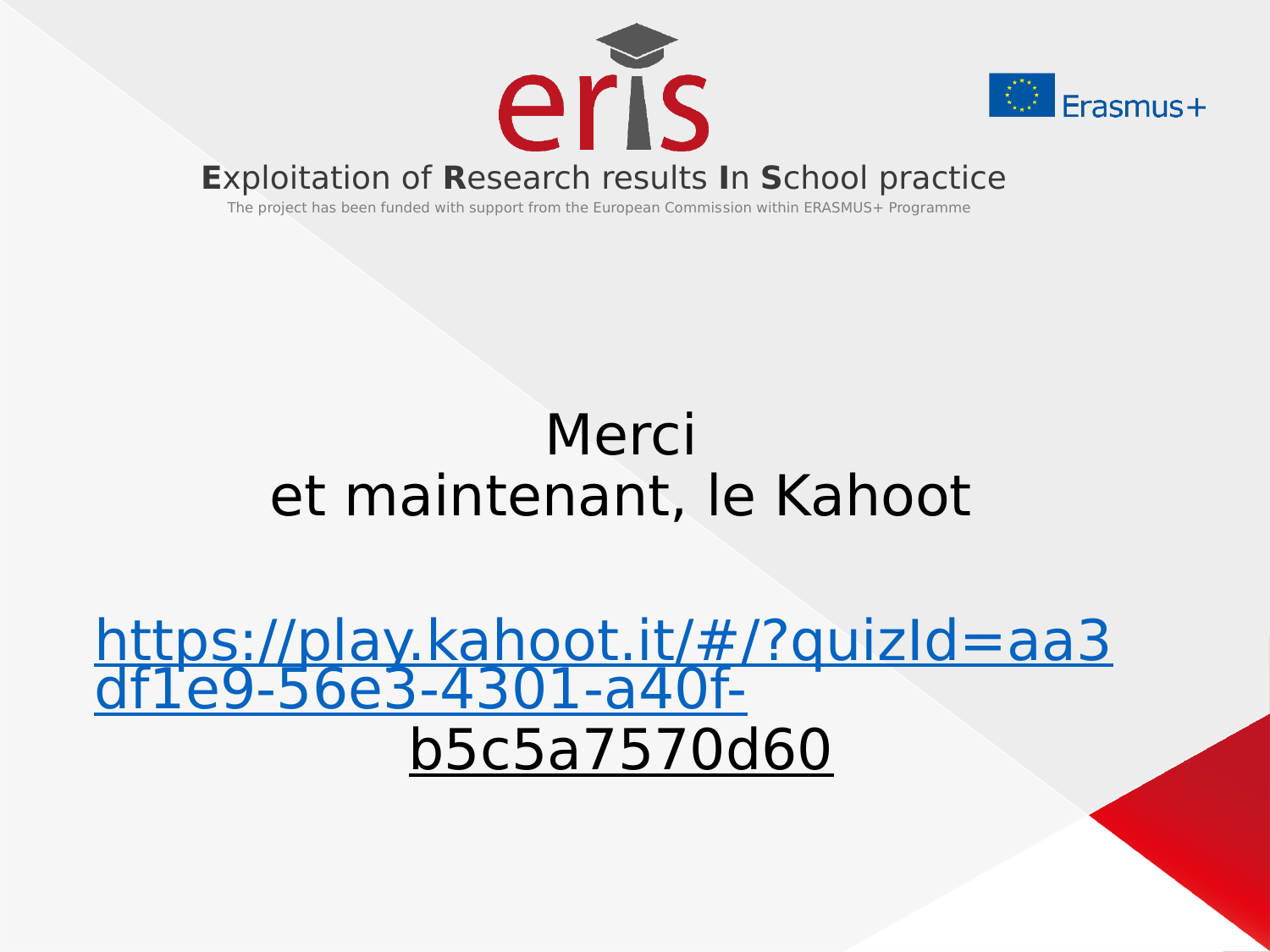

# Merci et maintenant, le Kahoot   https://play.kahoot.it/#/?quizId=aa3df1e9-56e3-4301-a40f-b5c5a7570d60